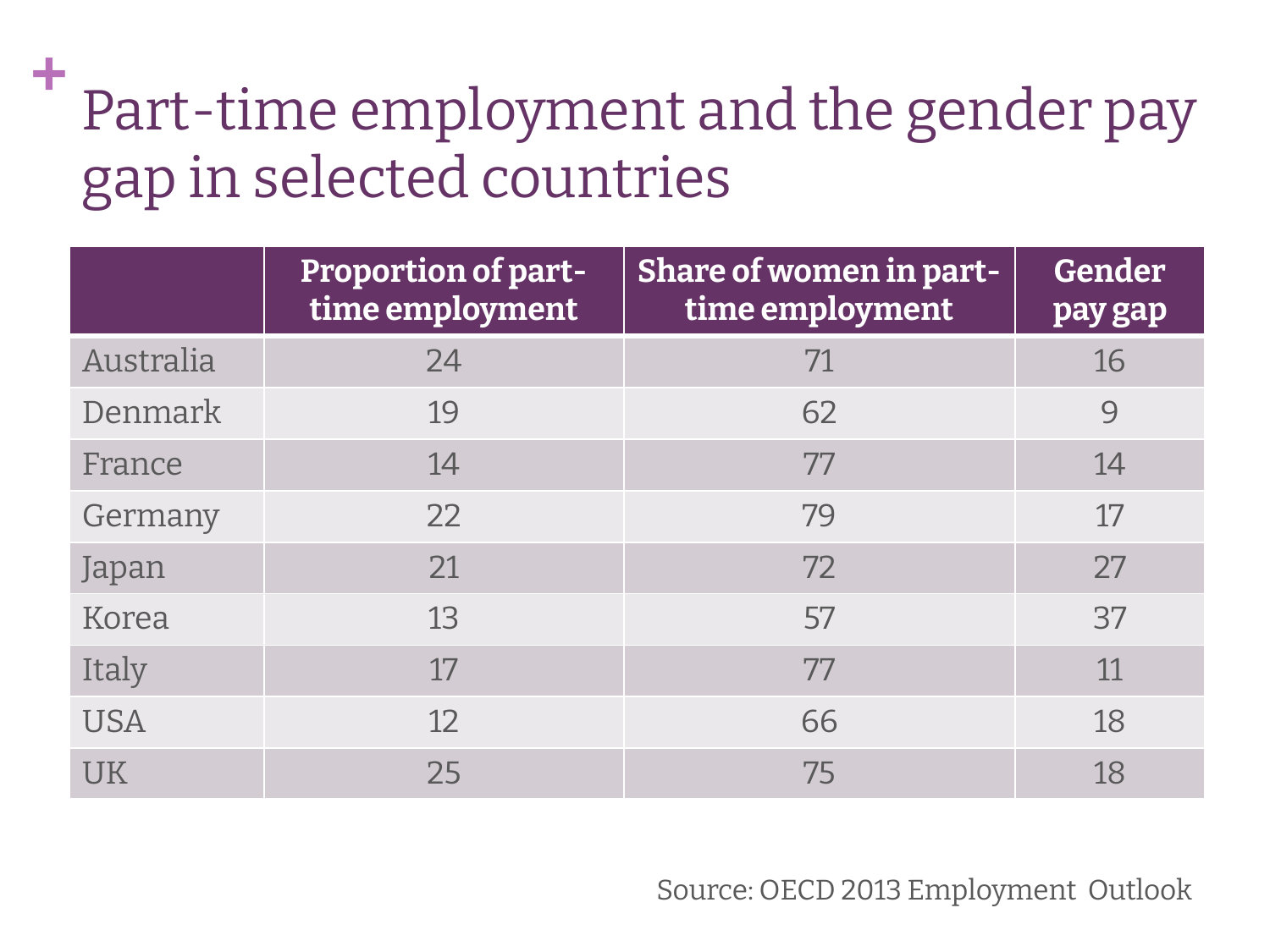

# Part-time employment and the gender pay gap in selected countries
|  | Proportion of part-time employment | Share of women in part-time employment | Gender pay gap |
| --- | --- | --- | --- |
| Australia | 24 | 71 | 16 |
| Denmark | 19 | 62 | 9 |
| France | 14 | 77 | 14 |
| Germany | 22 | 79 | 17 |
| Japan | 21 | 72 | 27 |
| Korea | 13 | 57 | 37 |
| Italy | 17 | 77 | 11 |
| USA | 12 | 66 | 18 |
| UK | 25 | 75 | 18 |
Source: OECD 2013 Employment  Outlook